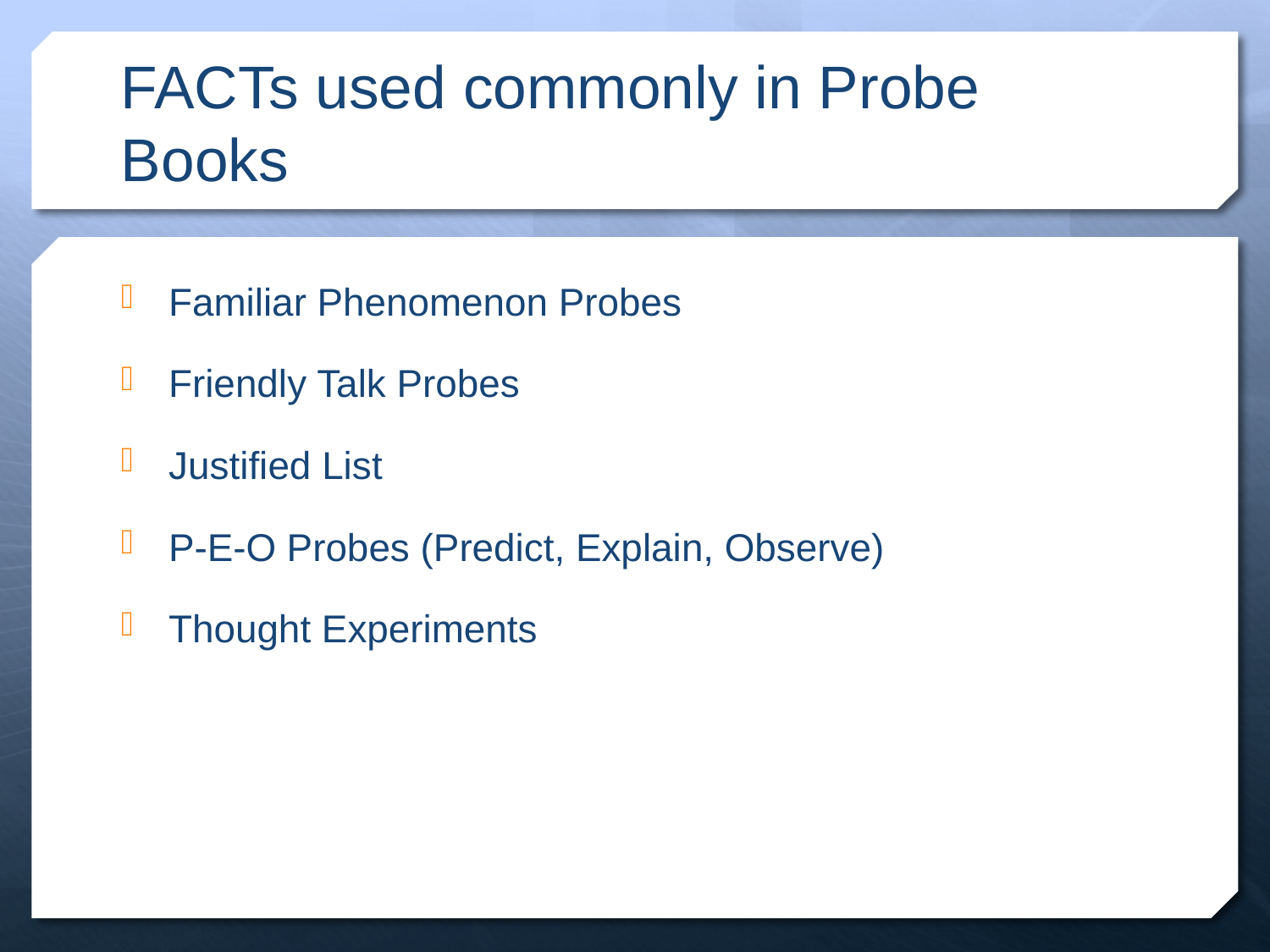

# FACTs used commonly in Probe Books
Familiar Phenomenon Probes
Friendly Talk Probes
Justified List
P-E-O Probes (Predict, Explain, Observe)
Thought Experiments